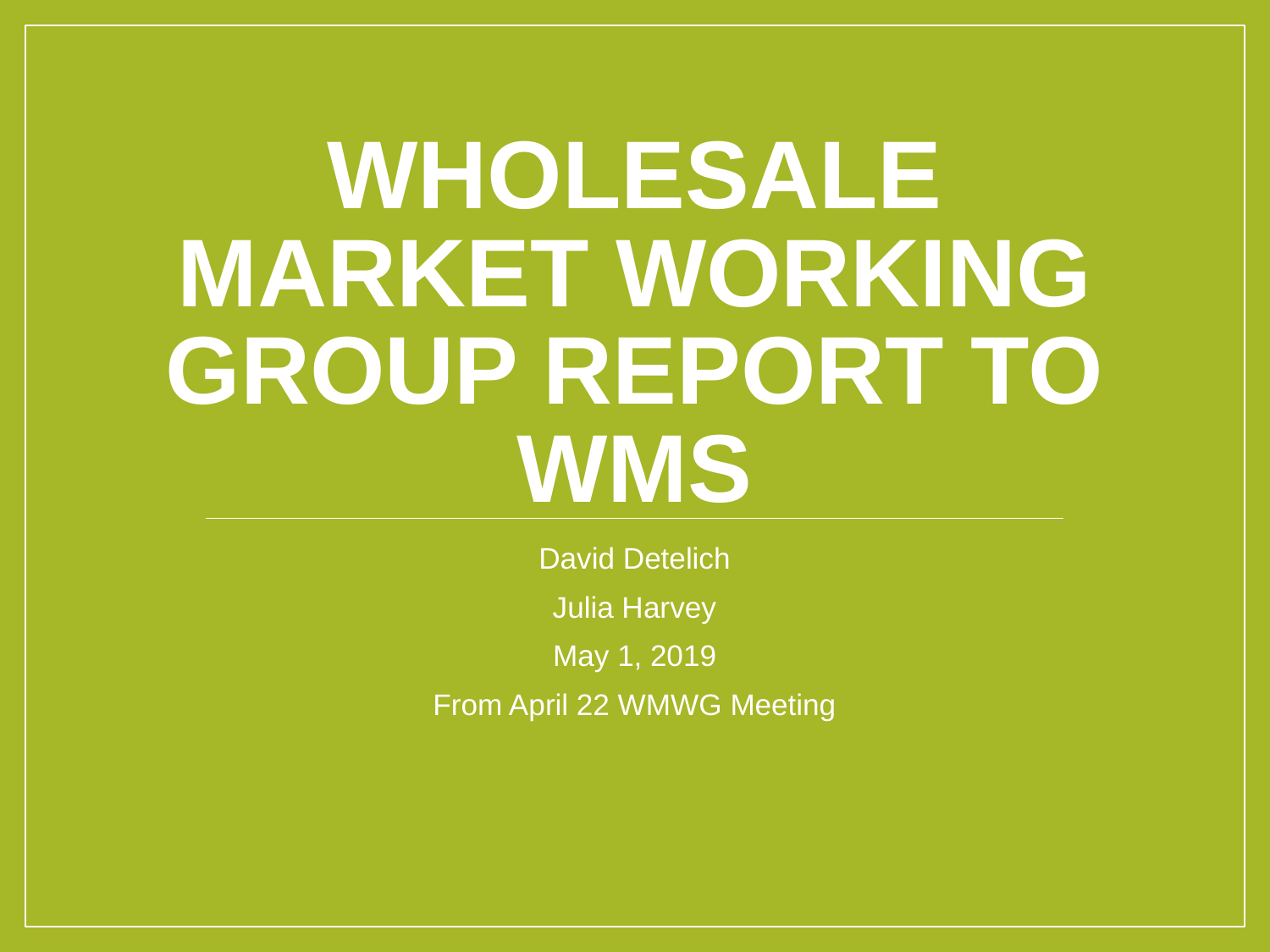

# Wholesale Market Working Group Report to WMS
David Detelich
Julia Harvey
May 1, 2019
From April 22 WMWG Meeting